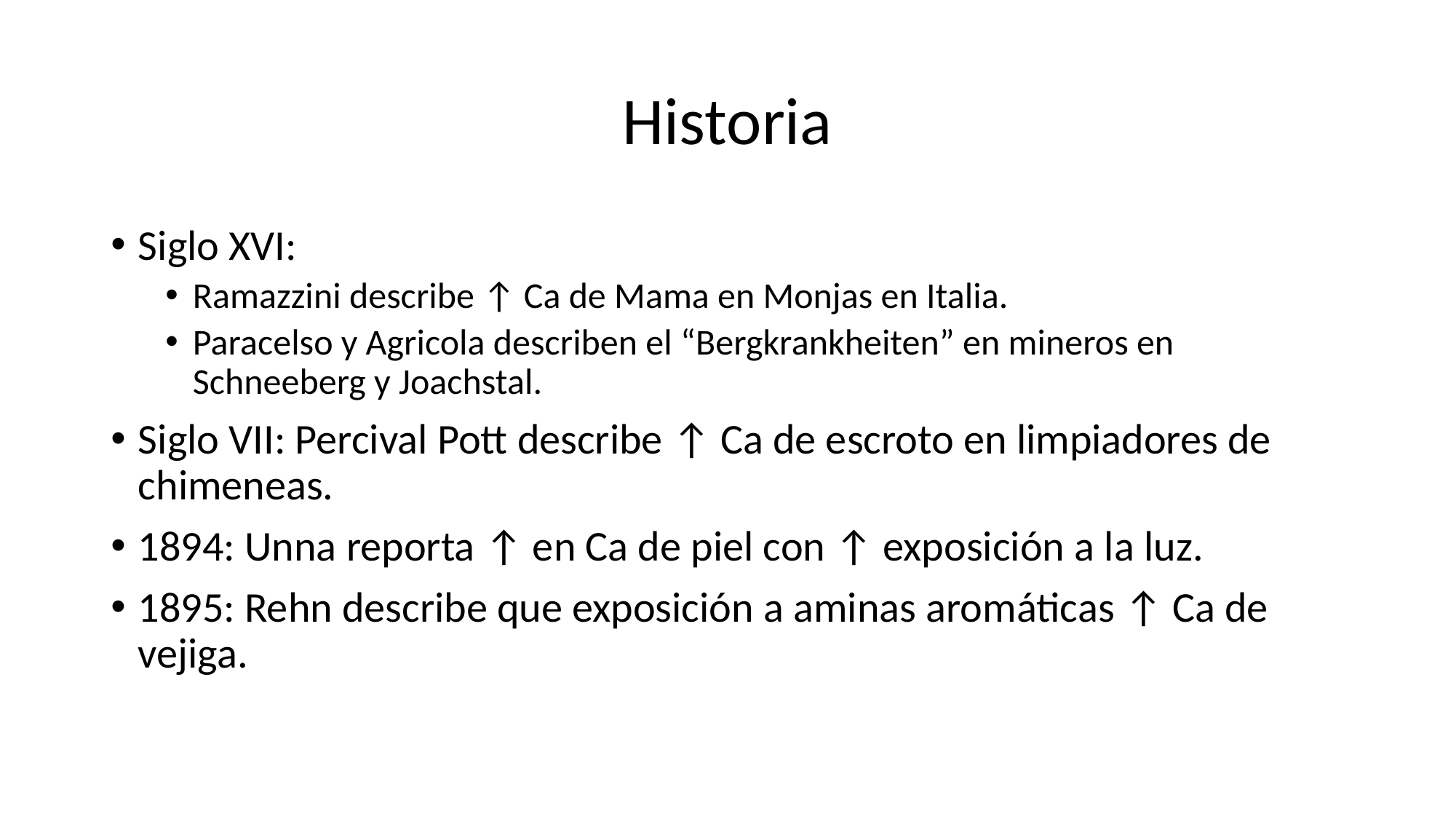

# Historia
Siglo XVI:
Ramazzini describe ↑ Ca de Mama en Monjas en Italia.
Paracelso y Agricola describen el “Bergkrankheiten” en mineros en Schneeberg y Joachstal.
Siglo VII: Percival Pott describe ↑ Ca de escroto en limpiadores de chimeneas.
1894: Unna reporta ↑ en Ca de piel con ↑ exposición a la luz.
1895: Rehn describe que exposición a aminas aromáticas ↑ Ca de vejiga.